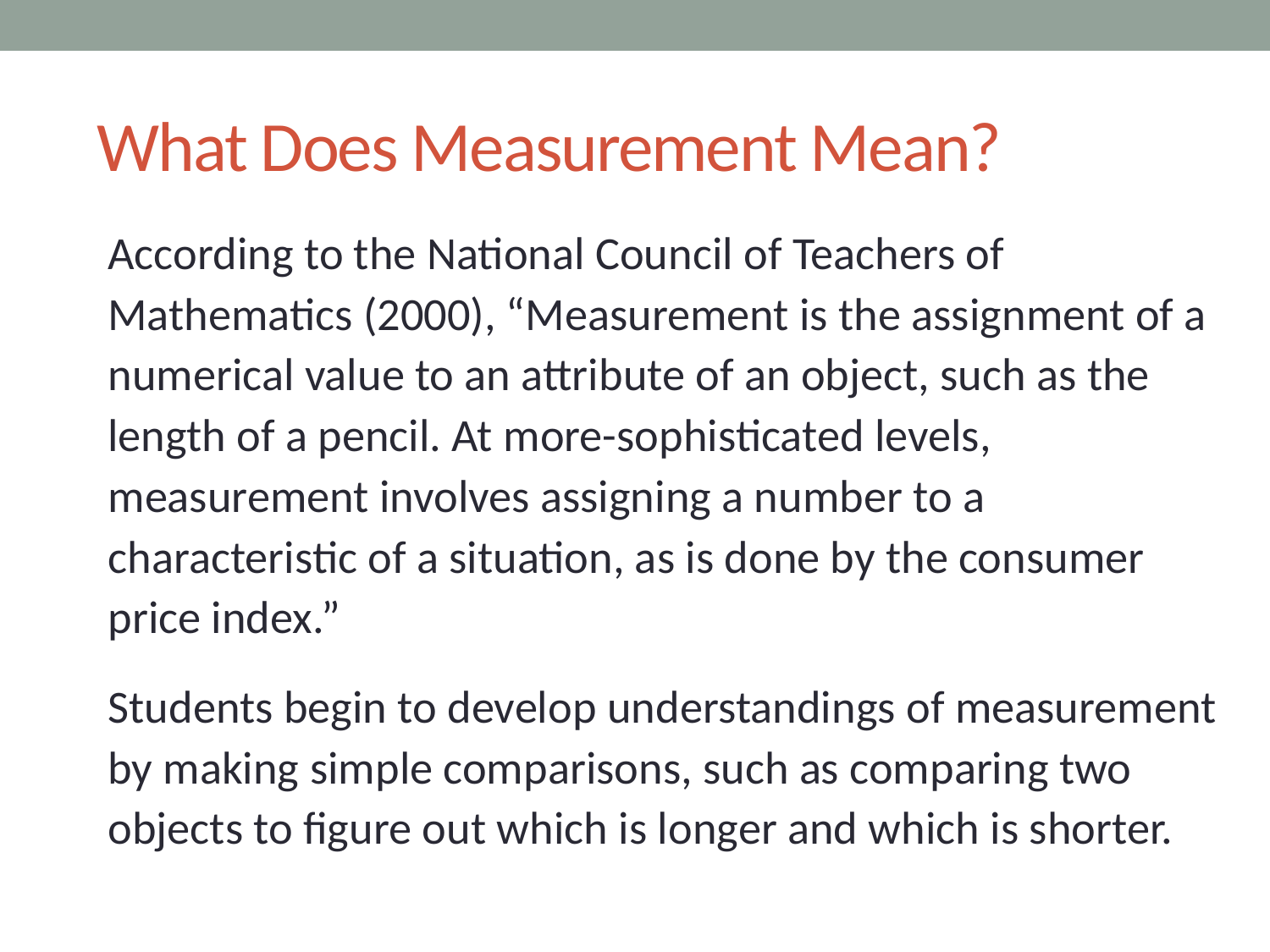

# What Does Measurement Mean?
According to the National Council of Teachers of Mathematics (2000), “Measurement is the assignment of a numerical value to an attribute of an object, such as the length of a pencil. At more-sophisticated levels, measurement involves assigning a number to a characteristic of a situation, as is done by the consumer price index.”
Students begin to develop understandings of measurement by making simple comparisons, such as comparing two objects to figure out which is longer and which is shorter.